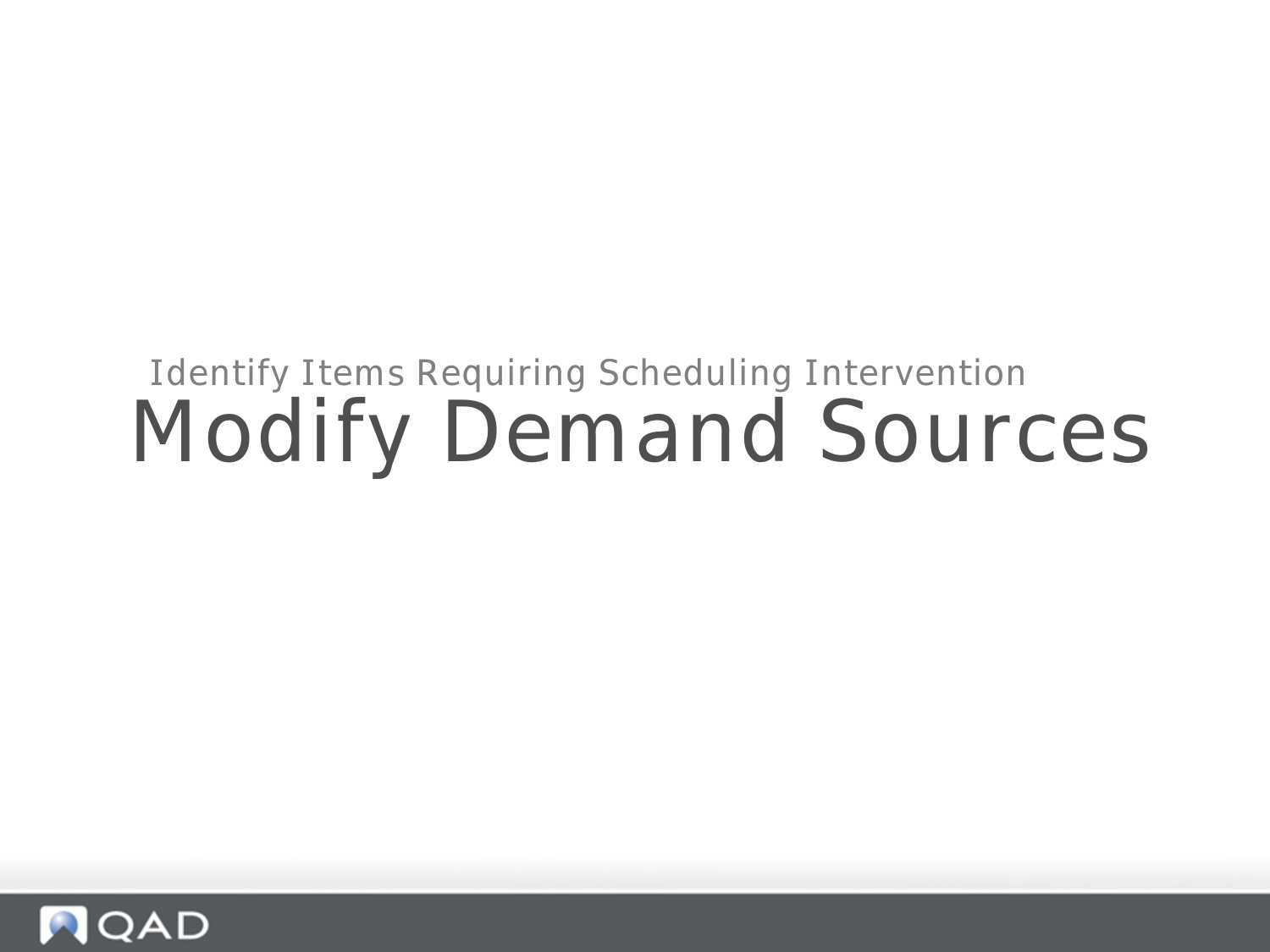

Identify Items Requiring Scheduling Intervention
 Modify Demand Sources